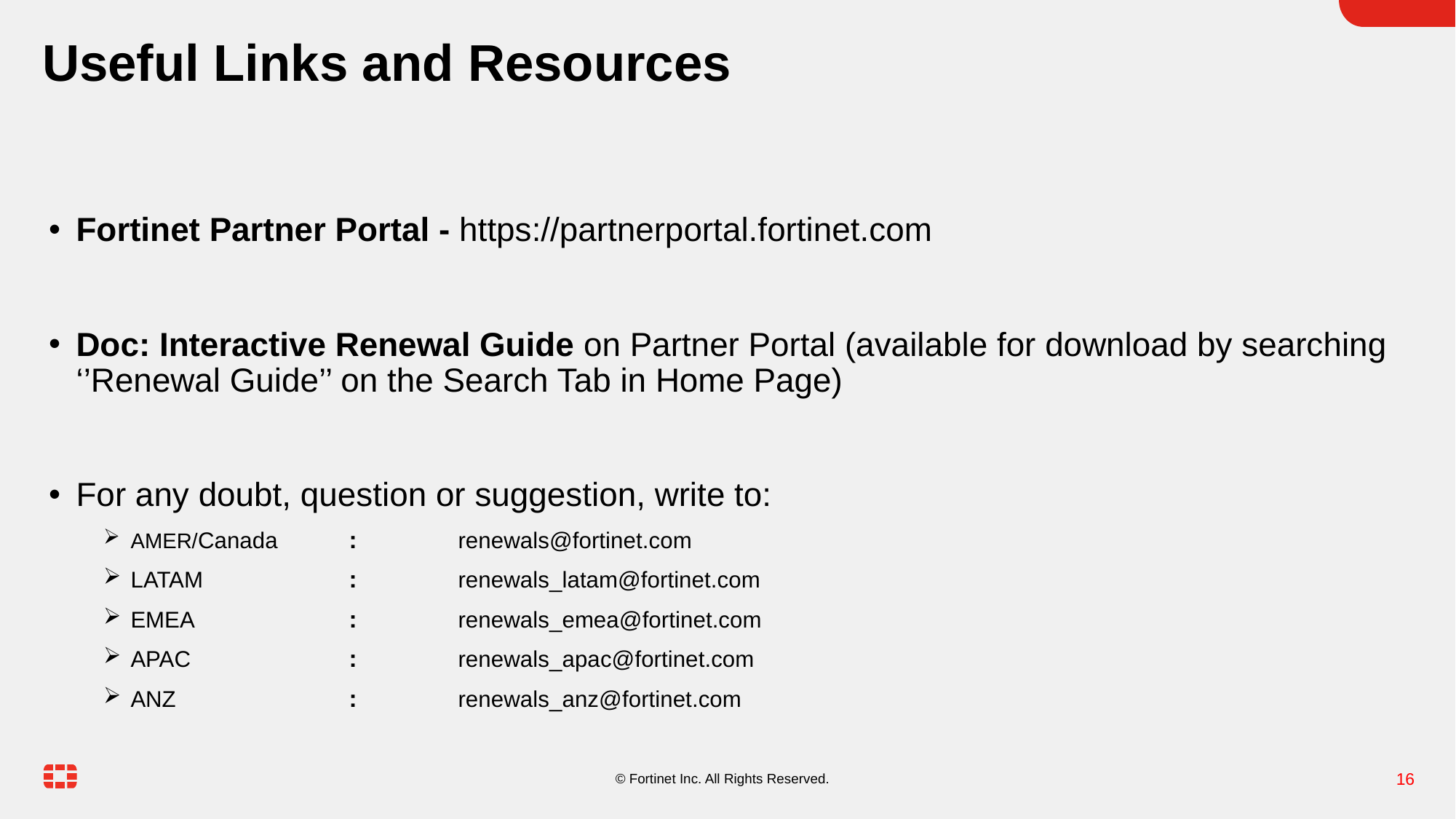

# Useful Links and Resources

Fortinet Partner Portal - https://partnerportal.fortinet.com

Doc: Interactive Renewal Guide on Partner Portal (available for download by searching ‘’Renewal Guide’’ on the Search Tab in Home Page)

For any doubt, question or suggestion, write to:
AMER/Canada	:	renewals@fortinet.com
LATAM		:	renewals_latam@fortinet.com
EMEA		:	renewals_emea@fortinet.com
APAC		:	renewals_apac@fortinet.com
ANZ		:	renewals_anz@fortinet.com